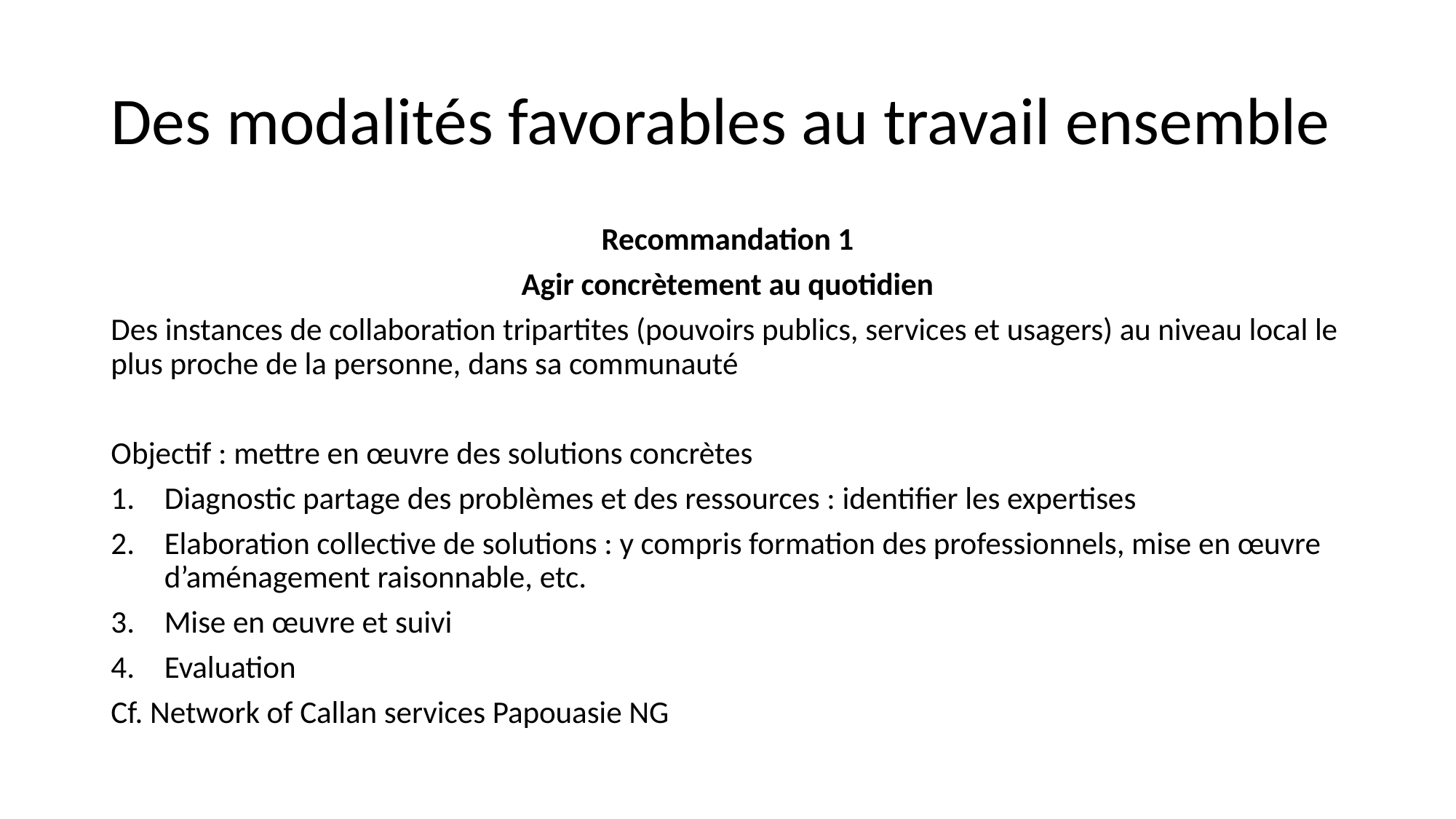

# Des modalités favorables au travail ensemble
Recommandation 1
Agir concrètement au quotidien
Des instances de collaboration tripartites (pouvoirs publics, services et usagers) au niveau local le plus proche de la personne, dans sa communauté

Objectif : mettre en œuvre des solutions concrètes
Diagnostic partage des problèmes et des ressources : identifier les expertises
Elaboration collective de solutions : y compris formation des professionnels, mise en œuvre d’aménagement raisonnable, etc.
Mise en œuvre et suivi
Evaluation
Cf. Network of Callan services Papouasie NG